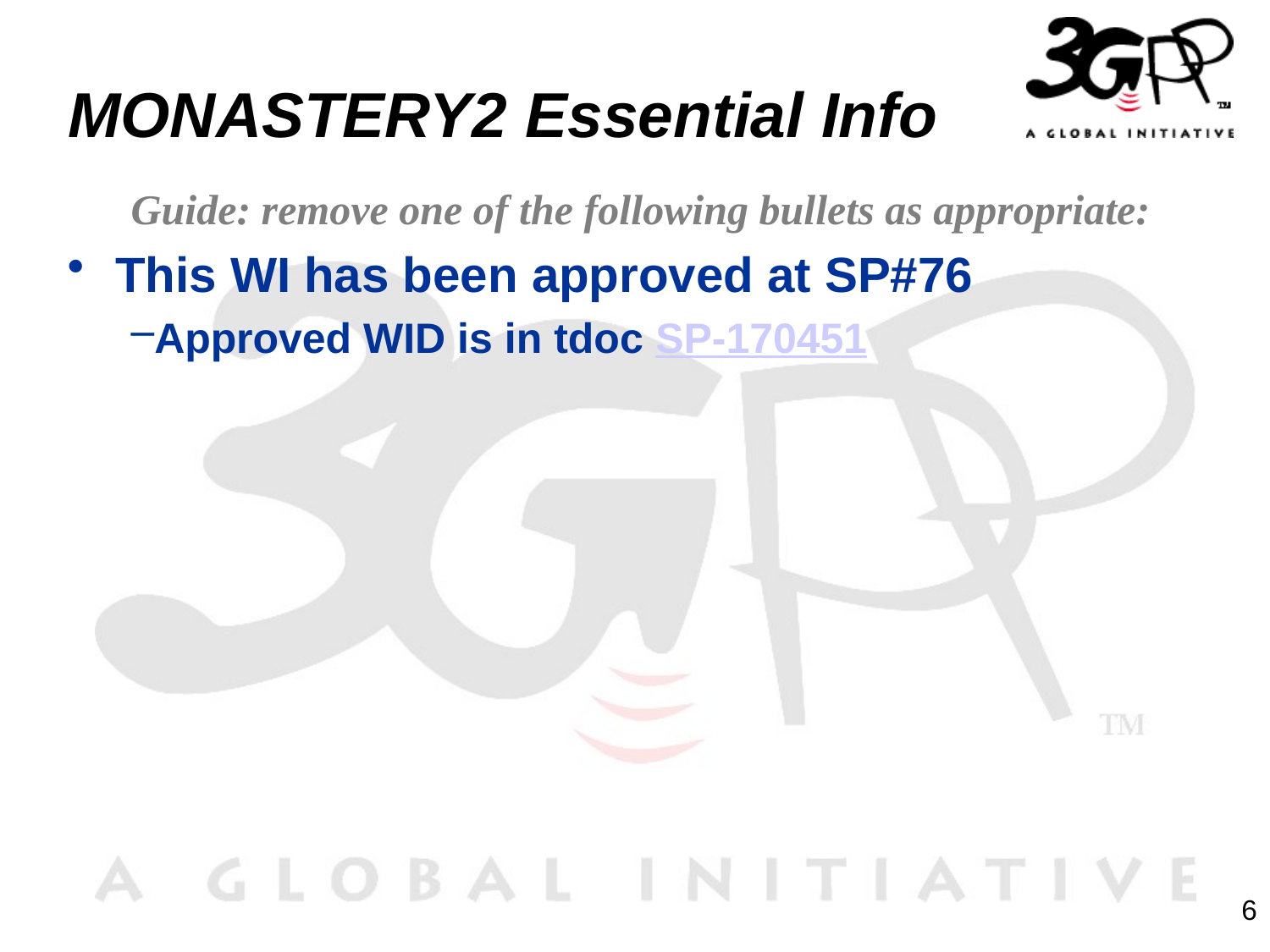

# MONASTERY2 Essential Info
Guide: remove one of the following bullets as appropriate:
This WI has been approved at SP#76
Approved WID is in tdoc SP-170451
6